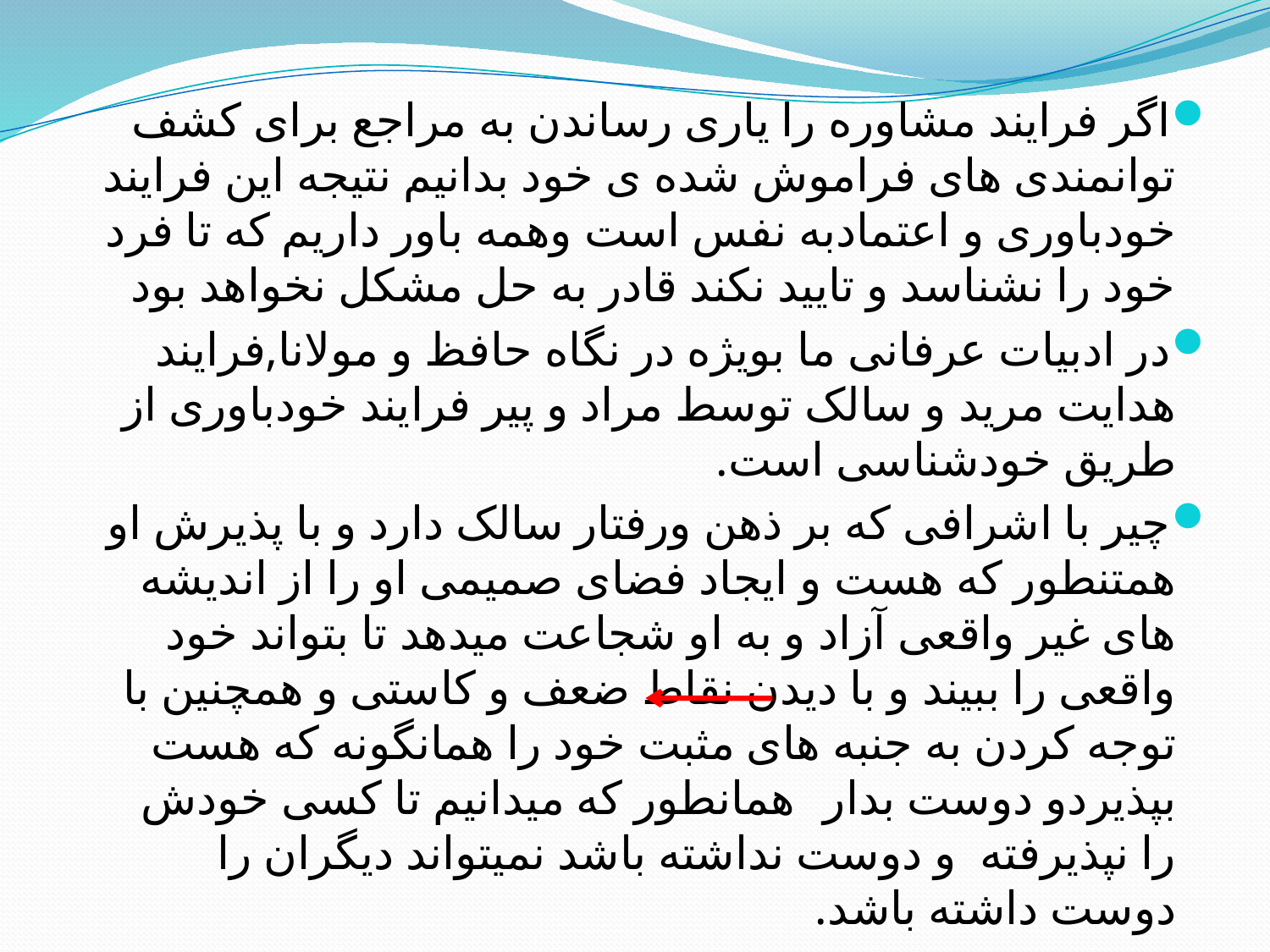

اگر فرایند مشاوره را یاری رساندن به مراجع برای کشف توانمندی های فراموش شده ی خود بدانیم نتیجه این فرایند خودباوری و اعتمادبه نفس است وهمه باور داریم که تا فرد خود را نشناسد و تایید نکند قادر به حل مشکل نخواهد بود
در ادبیات عرفانی ما بویژه در نگاه حافظ و مولانا,فرایند هدایت مرید و سالک توسط مراد و پیر فرایند خودباوری از طریق خودشناسی است.
چیر با اشرافی که بر ذهن ورفتار سالک دارد و با پذیرش او همتنطور که هست و ایجاد فضای صمیمی او را از اندیشه های غیر واقعی آزاد و به او شجاعت میدهد تا بتواند خود واقعی را ببیند و با دیدن نقاط ضعف و کاستی و همچنین با توجه کردن به جنبه های مثبت خود را همانگونه که هست بپذیردو دوست بدار		همانطور که میدانیم تا کسی خودش را نپذیرفته  و دوست نداشته باشد نمیتواند دیگران را دوست داشته باشد.